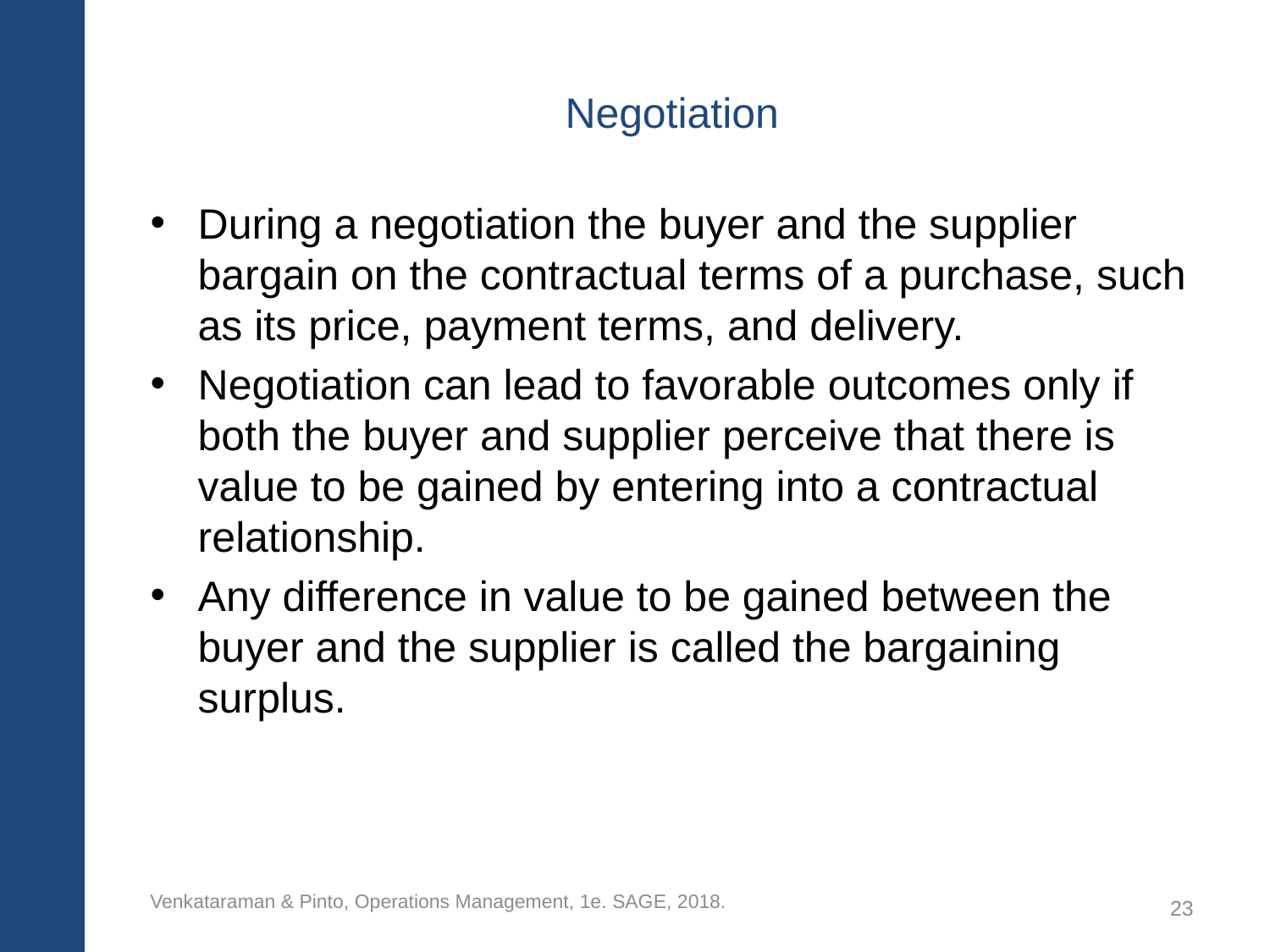

# Negotiation
During a negotiation the buyer and the supplier bargain on the contractual terms of a purchase, such as its price, payment terms, and delivery.
Negotiation can lead to favorable outcomes only if both the buyer and supplier perceive that there is value to be gained by entering into a contractual relationship.
Any difference in value to be gained between the buyer and the supplier is called the bargaining surplus.
Venkataraman & Pinto, Operations Management, 1e. SAGE, 2018.
23